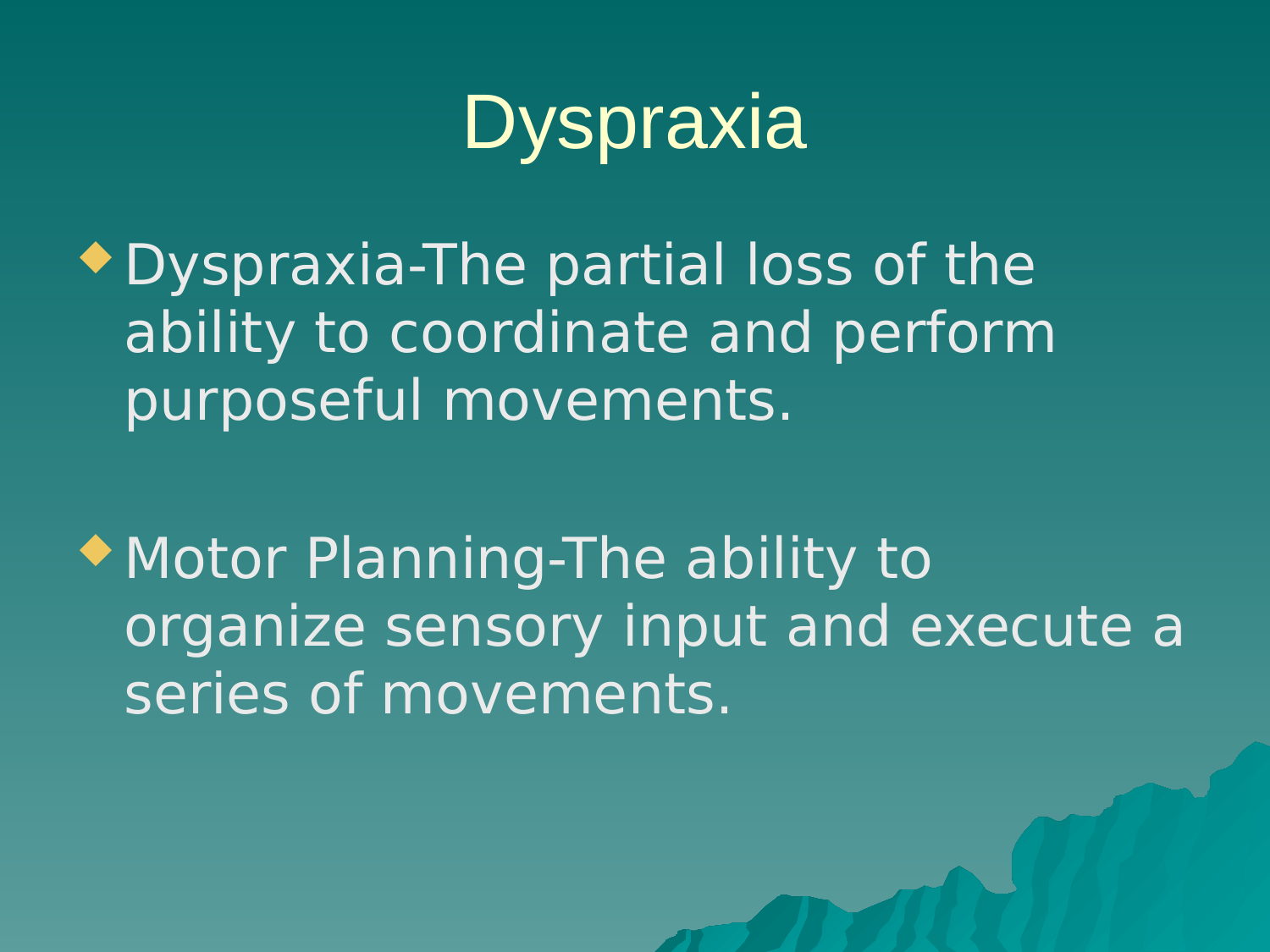

# Dyspraxia
Dyspraxia-The partial loss of the ability to coordinate and perform purposeful movements.

Motor Planning-The ability to organize sensory input and execute a series of movements.